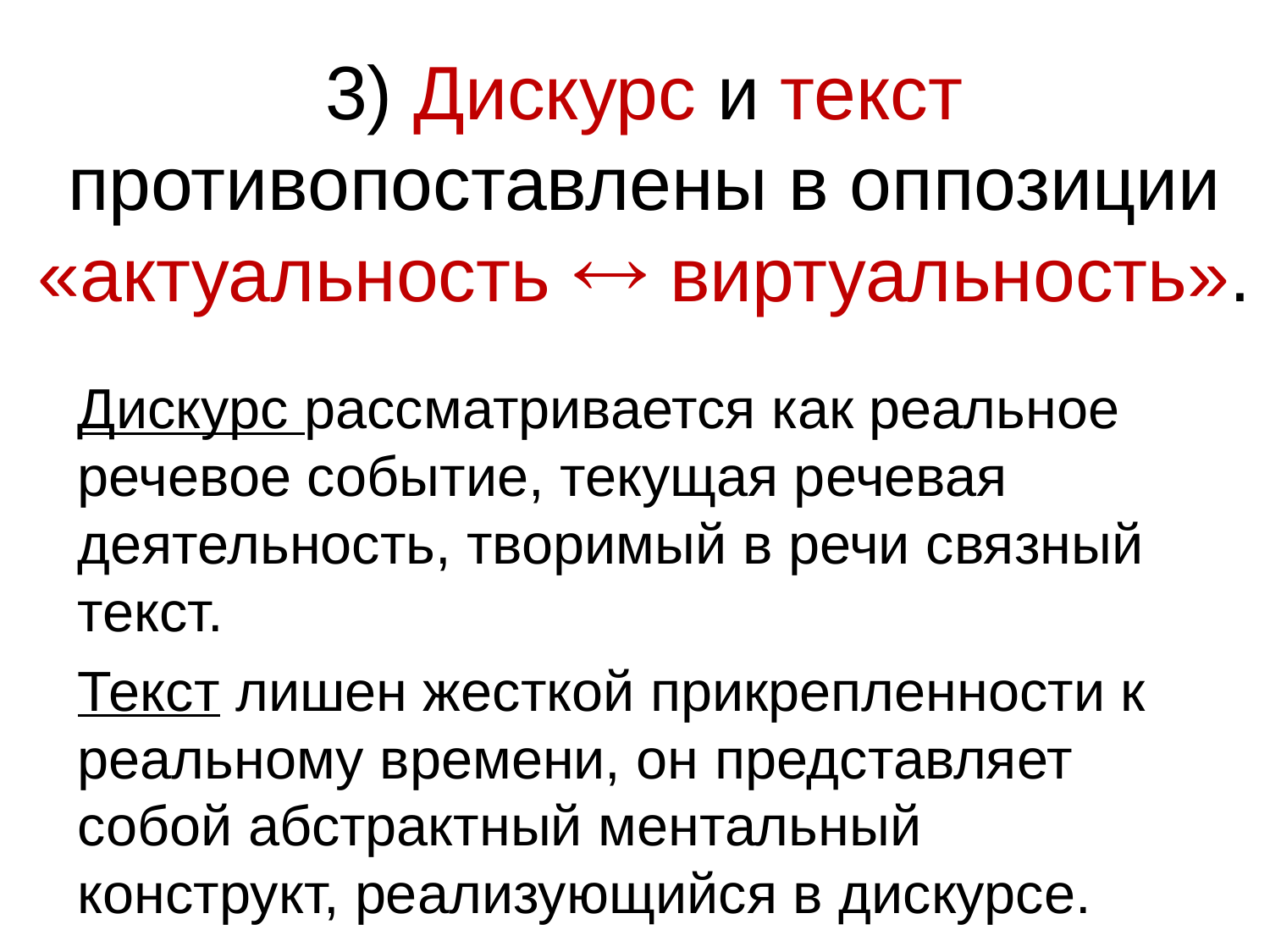

3) Дискурс и текст противопоставлены в оппозиции «актуальность ↔ виртуальность».
Дискурс рассматривается как реальное речевое событие, текущая речевая деятельность, творимый в речи связный текст.
Текст лишен жесткой прикрепленности к реальному времени, он представляет собой абстрактный ментальный конструкт, реализующийся в дискурсе.